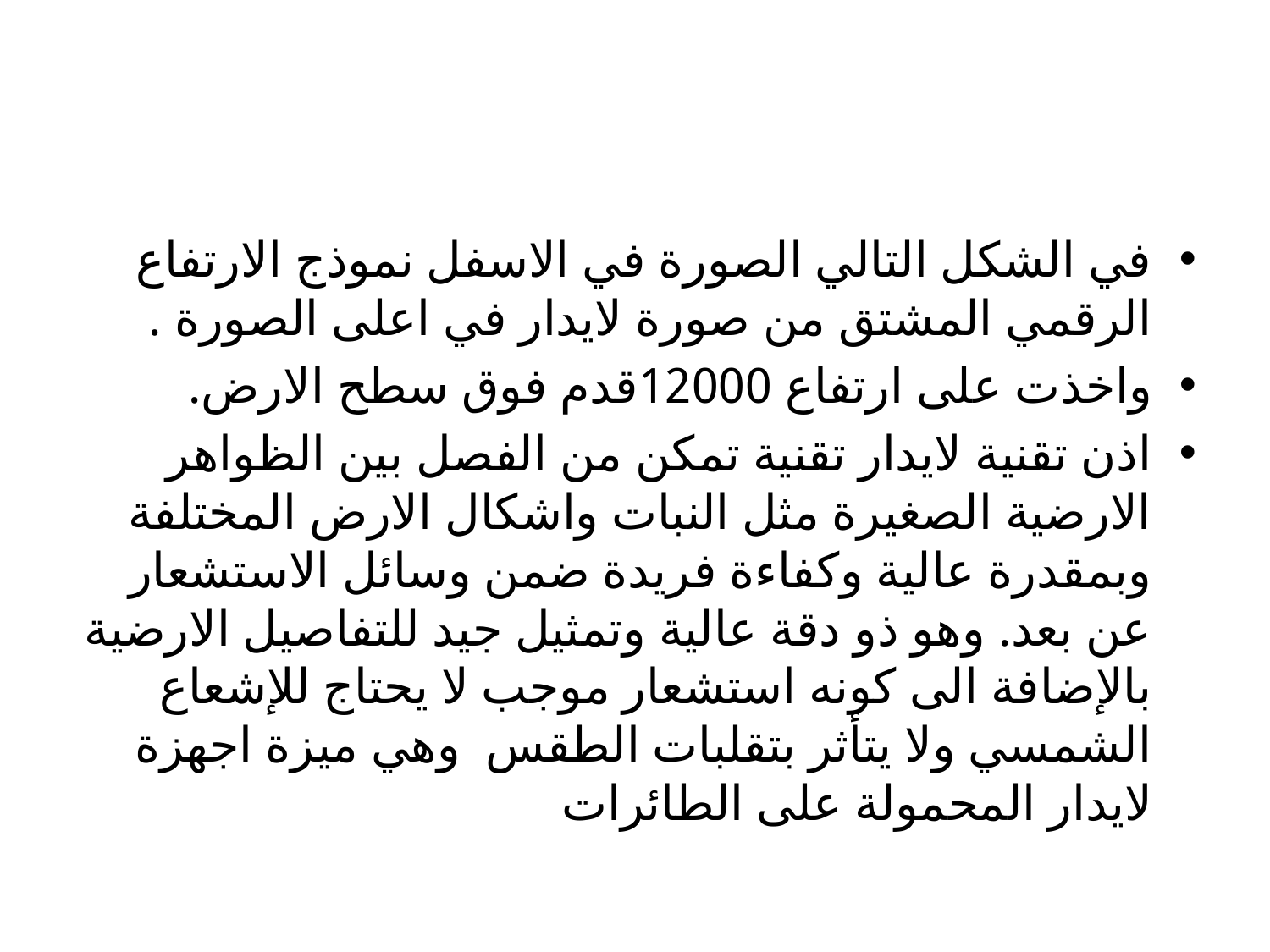

في الشكل التالي الصورة في الاسفل نموذج الارتفاع الرقمي المشتق من صورة لايدار في اعلى الصورة .
واخذت على ارتفاع 12000قدم فوق سطح الارض.
اذن تقنية لايدار تقنية تمكن من الفصل بين الظواهر الارضية الصغيرة مثل النبات واشكال الارض المختلفة وبمقدرة عالية وكفاءة فريدة ضمن وسائل الاستشعار عن بعد. وهو ذو دقة عالية وتمثيل جيد للتفاصيل الارضية بالإضافة الى كونه استشعار موجب لا يحتاج للإشعاع الشمسي ولا يتأثر بتقلبات الطقس  وهي ميزة اجهزة لايدار المحمولة على الطائرات